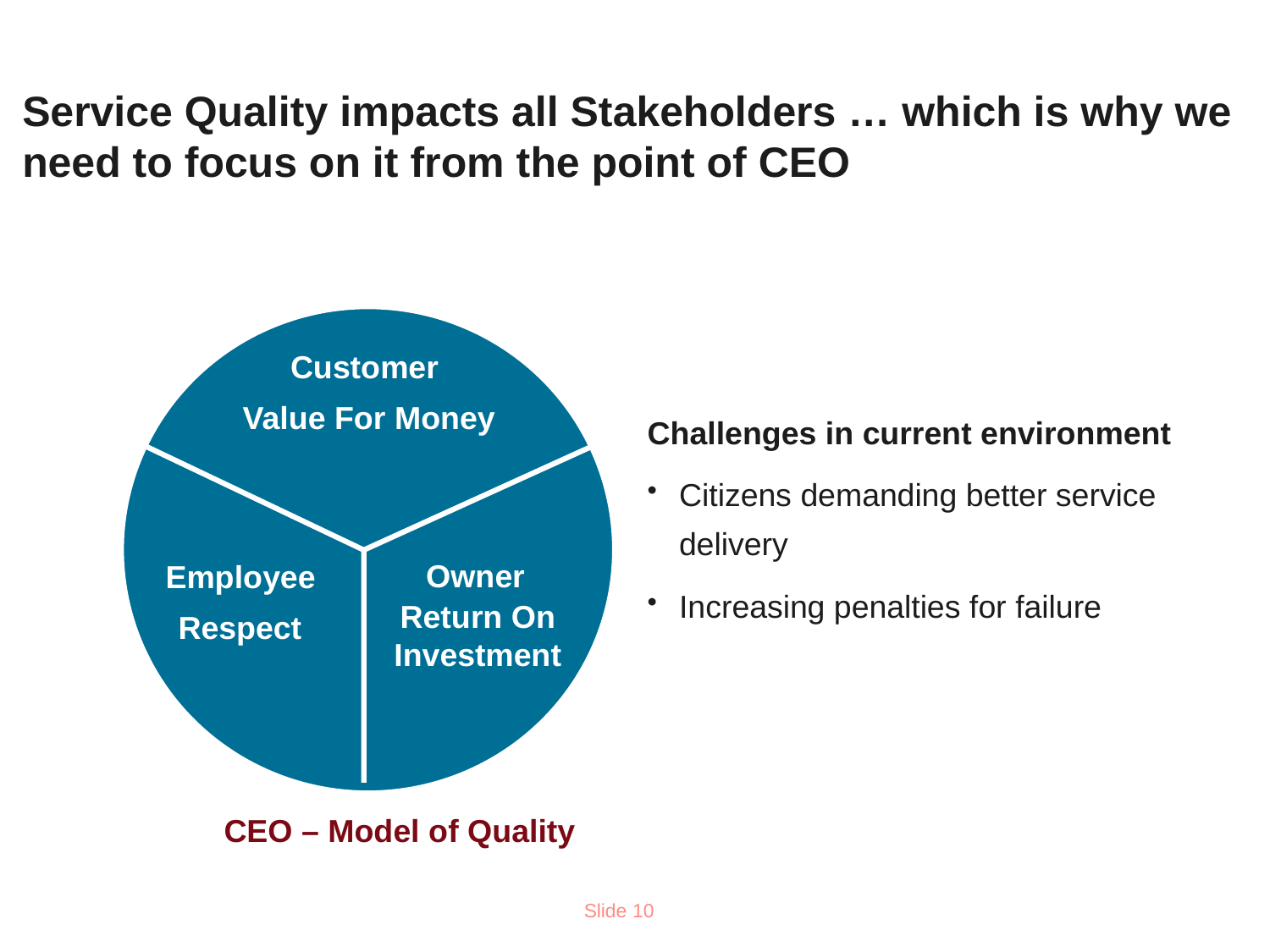

# Service Quality impacts all Stakeholders … which is why we need to focus on it from the point of CEO

Customer
Challenges in current environment
Citizens demanding better service delivery
Increasing penalties for failure
Value For Money

Owner

Employee
Return On Investment
Respect
CEO – Model of Quality